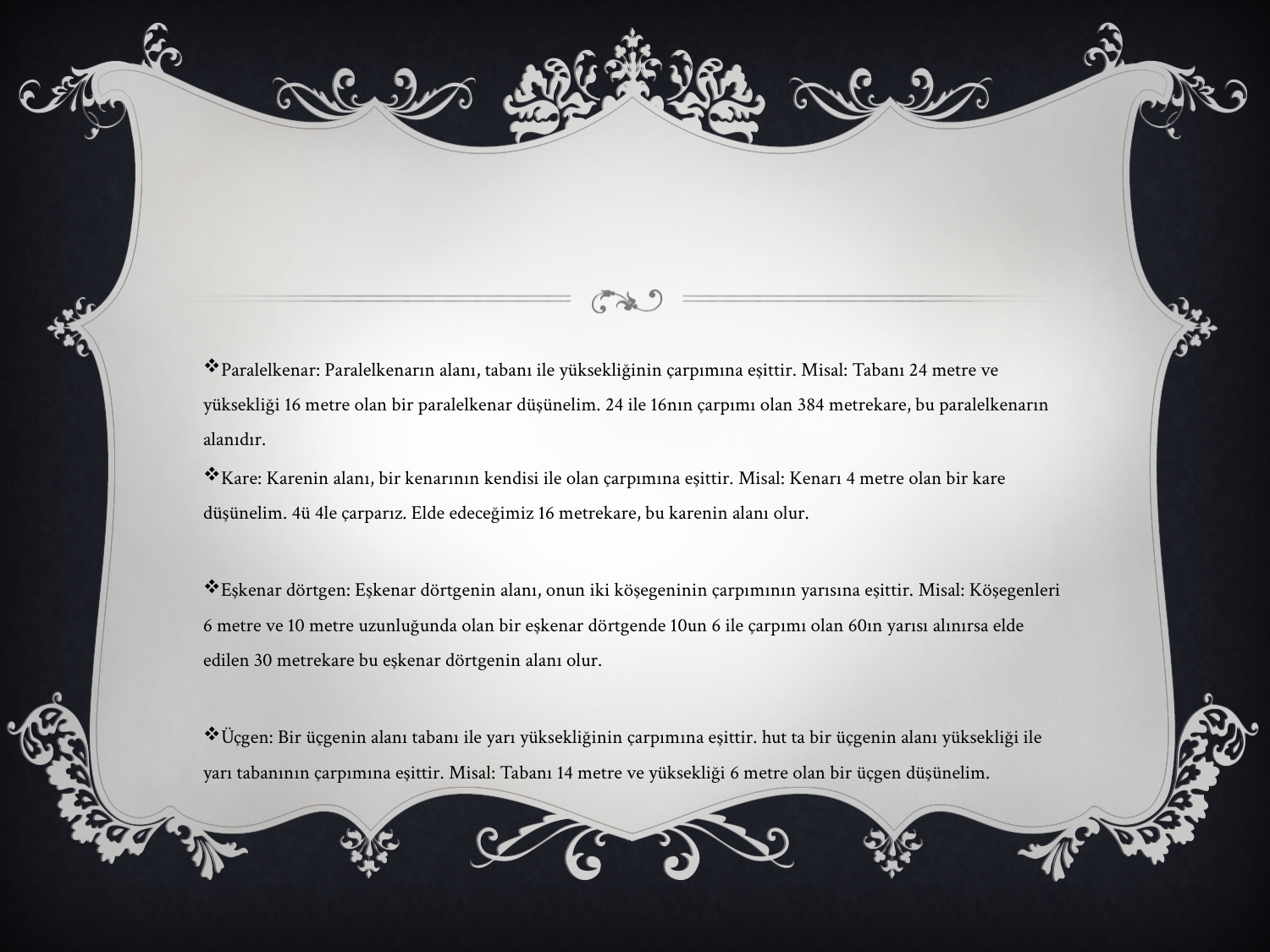

#
Paralelkenar: Paralelkenarın alanı, tabanı ile yüksekliğinin çarpımına eşittir. Misal: Tabanı 24 metre ve yüksekliği 16 metre olan bir paralelkenar düşünelim. 24 ile 16nın çarpımı olan 384 metrekare, bu paralelkenarın alanıdır.
Kare: Karenin alanı, bir kenarının kendisi ile olan çarpımına eşittir. Misal: Kenarı 4 metre olan bir kare düşünelim. 4ü 4le çarparız. Elde edeceğimiz 16 metrekare, bu karenin alanı olur.

Eşkenar dörtgen: Eşkenar dörtgenin alanı, onun iki köşegeninin çarpımının yarısına eşittir. Misal: Köşegenleri 6 metre ve 10 metre uzunluğunda olan bir eşkenar dörtgende 10un 6 ile çarpımı olan 60ın yarısı alınırsa elde edilen 30 metrekare bu eşkenar dörtgenin alanı olur.

Üçgen: Bir üçgenin alanı tabanı ile yarı yüksekliğinin çarpımına eşittir. hut ta bir üçgenin alanı yüksekliği ile yarı tabanının çarpımına eşittir. Misal: Tabanı 14 metre ve yüksekliği 6 metre olan bir üçgen düşünelim.